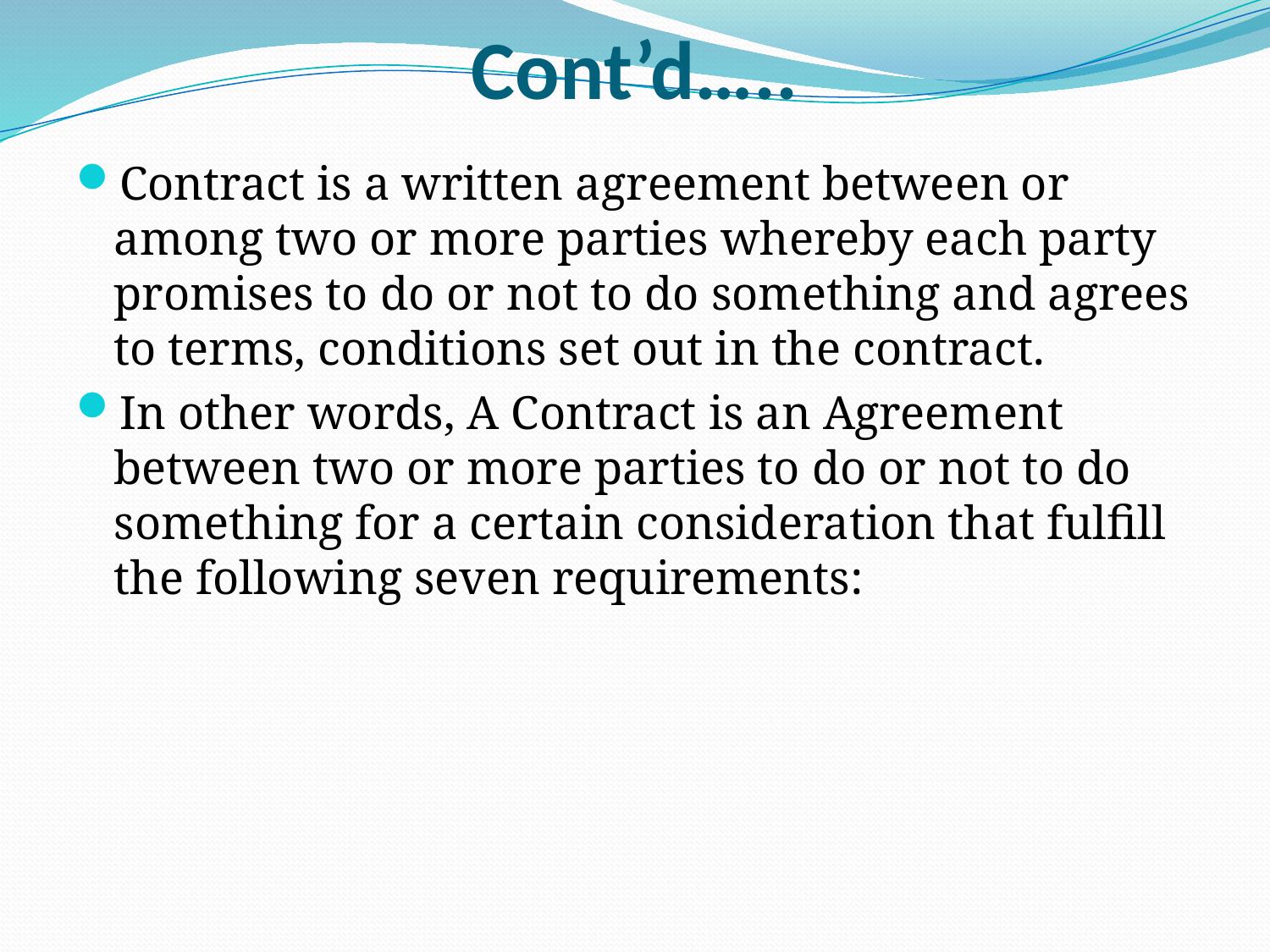

# Cont’d…..
Contract is a written agreement between or among two or more parties whereby each party promises to do or not to do something and agrees to terms, conditions set out in the contract.
In other words, A Contract is an Agreement between two or more parties to do or not to do something for a certain consideration that fulfill the following seven requirements: